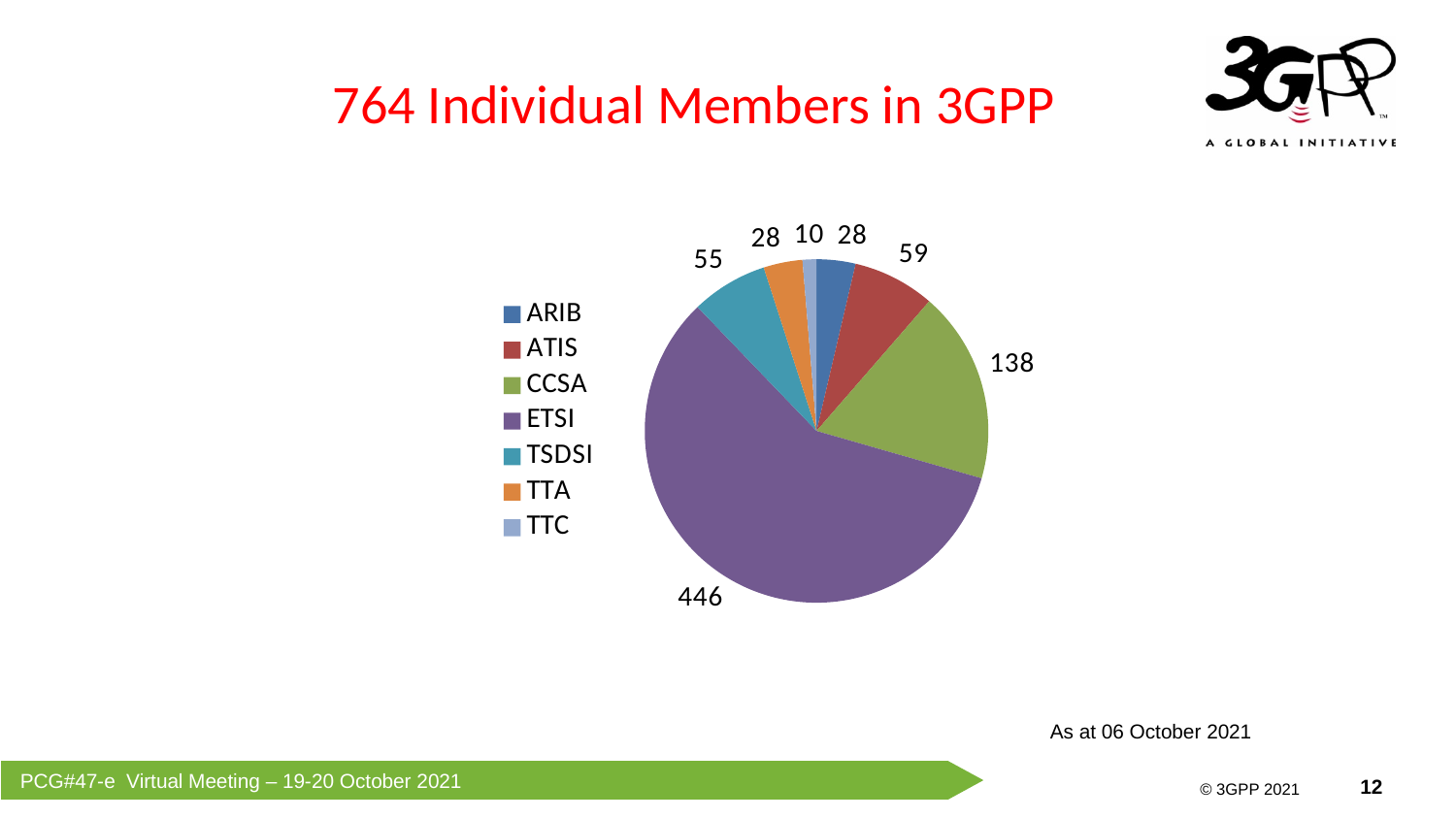

# 764 Individual Members in 3GPP

### Chart

| Category | Individual Members |
|---|---|
| ARIB | 28.0 |
| ATIS | 59.0 |
| CCSA | 138.0 |
| ETSI | 446.0 |
| TSDSI | 55.0 |
| TTA | 28.0 |
| TTC | 10.0 |
As at 06 October 2021